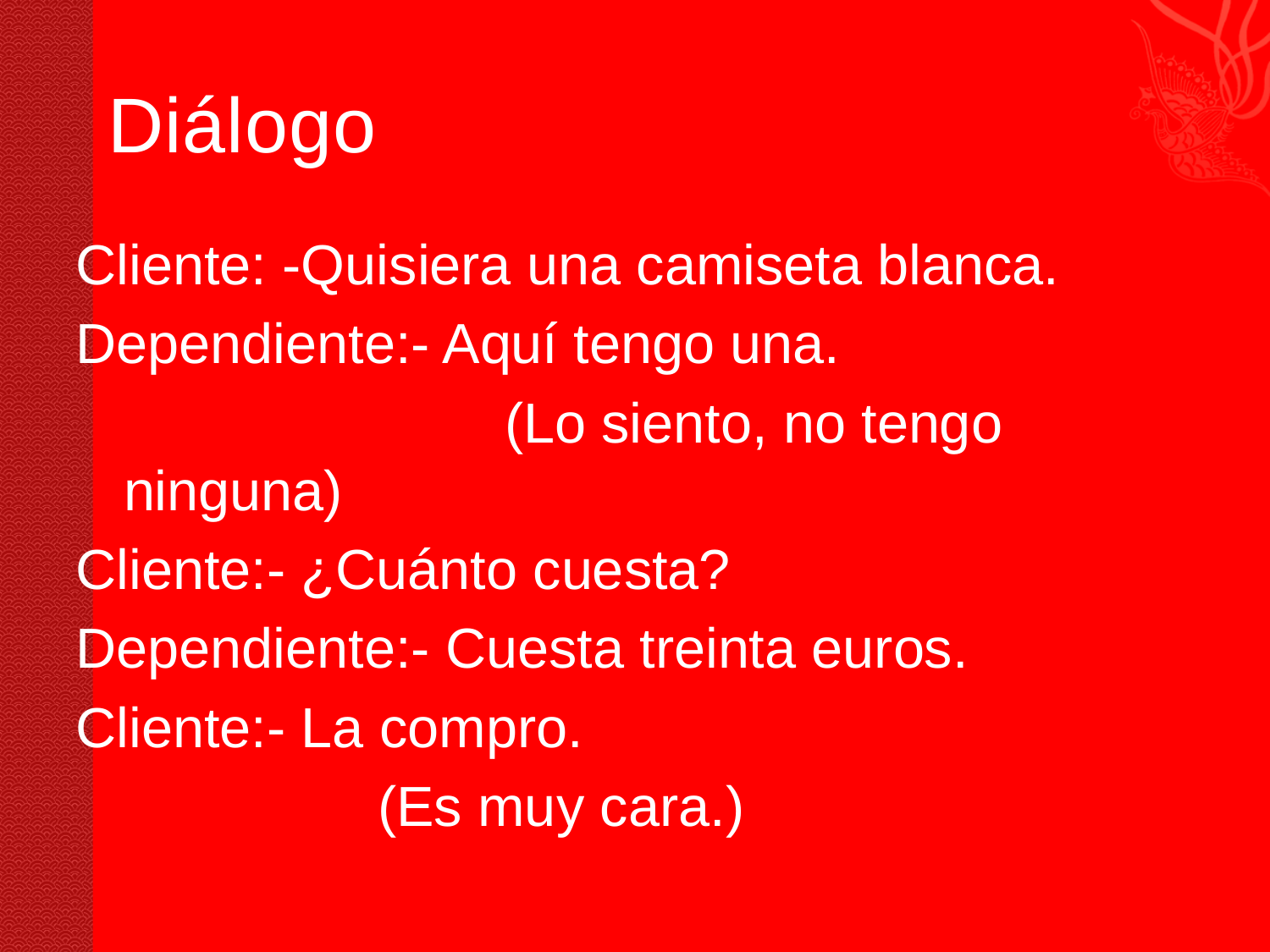

# Diálogo
Cliente: -Quisiera una camiseta blanca.
Dependiente:- Aquí tengo una.
				(Lo siento, no tengo ninguna)
Cliente:- ¿Cuánto cuesta?
Dependiente:- Cuesta treinta euros.
Cliente:- La compro.
			(Es muy cara.)